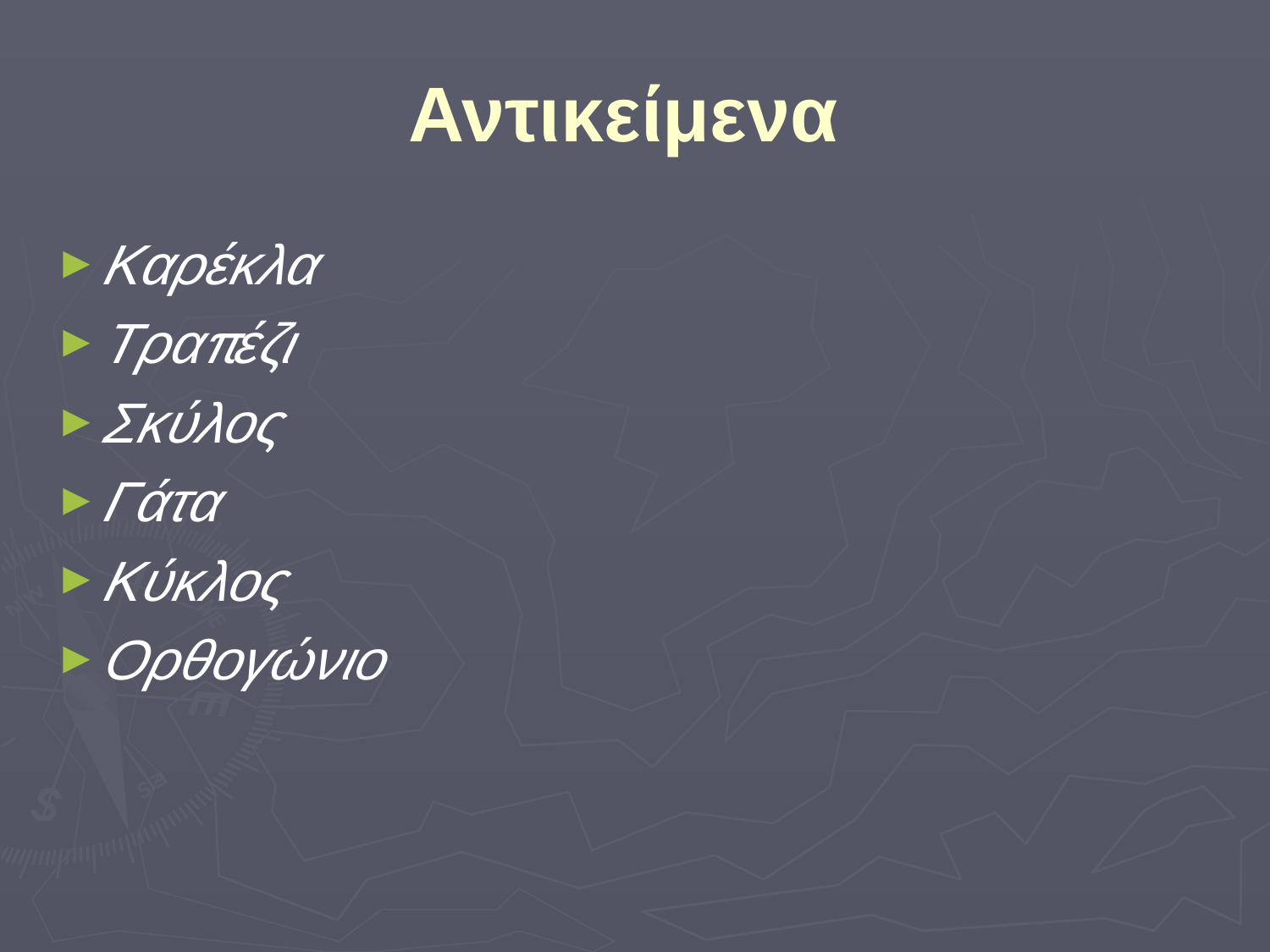

Αντικείμενα
Καρέκλα
Τραπέζι
Σκύλος
Γάτα
Κύκλος
Ορθογώνιο